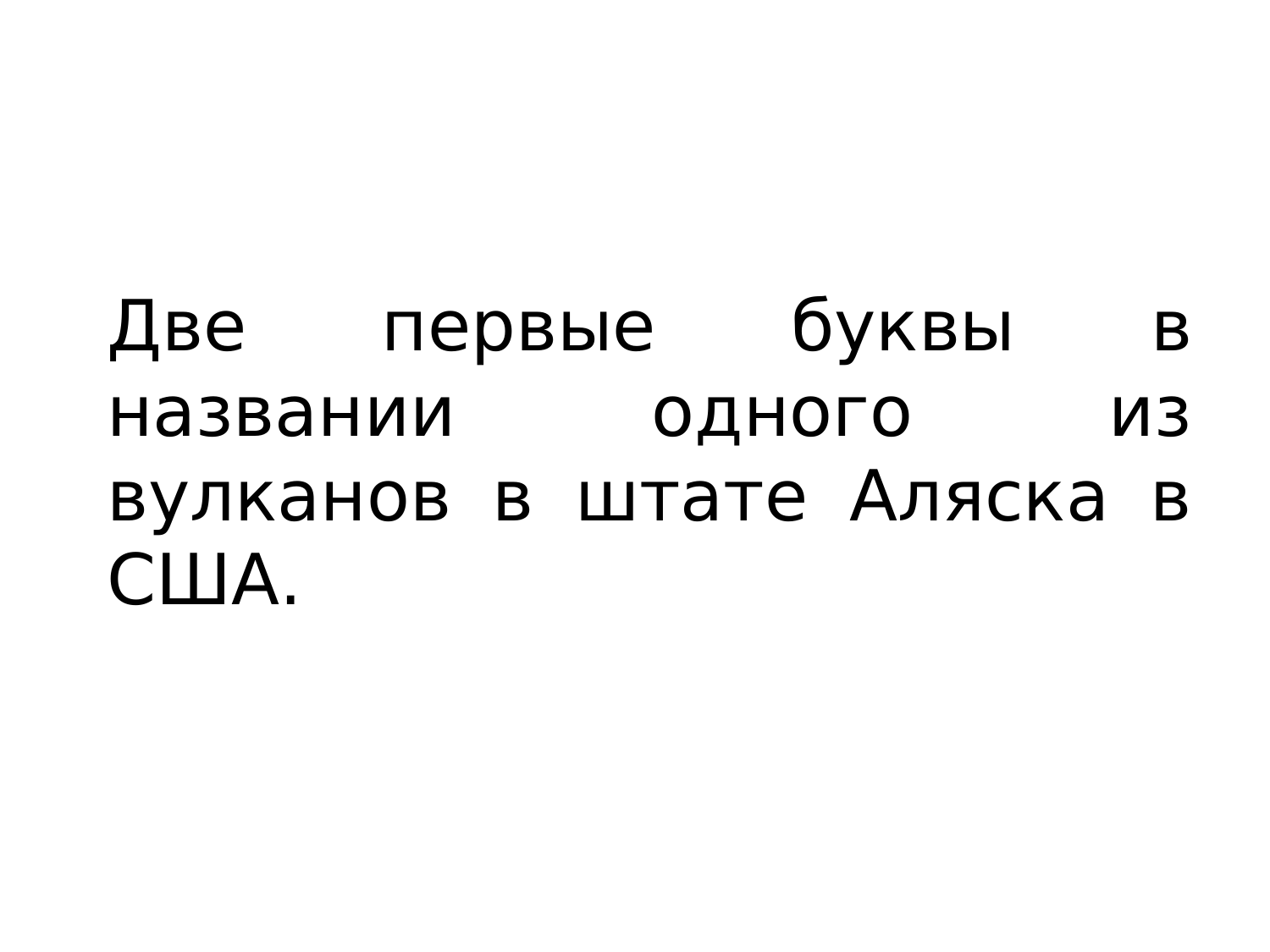

Две первые буквы в названии одного из вулканов в штате Аляска в США.